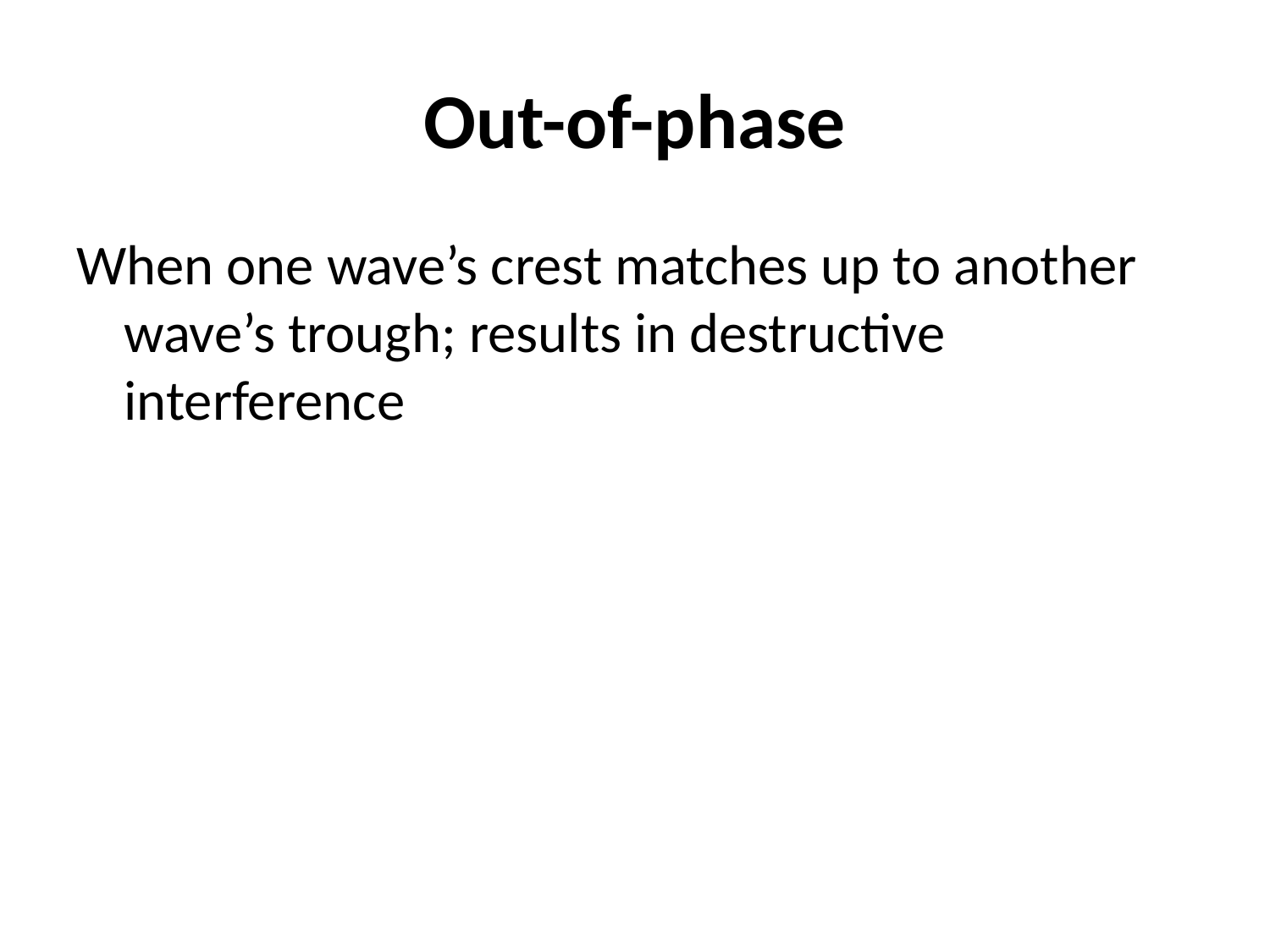

# Out-of-phase
When one wave’s crest matches up to another wave’s trough; results in destructive interference